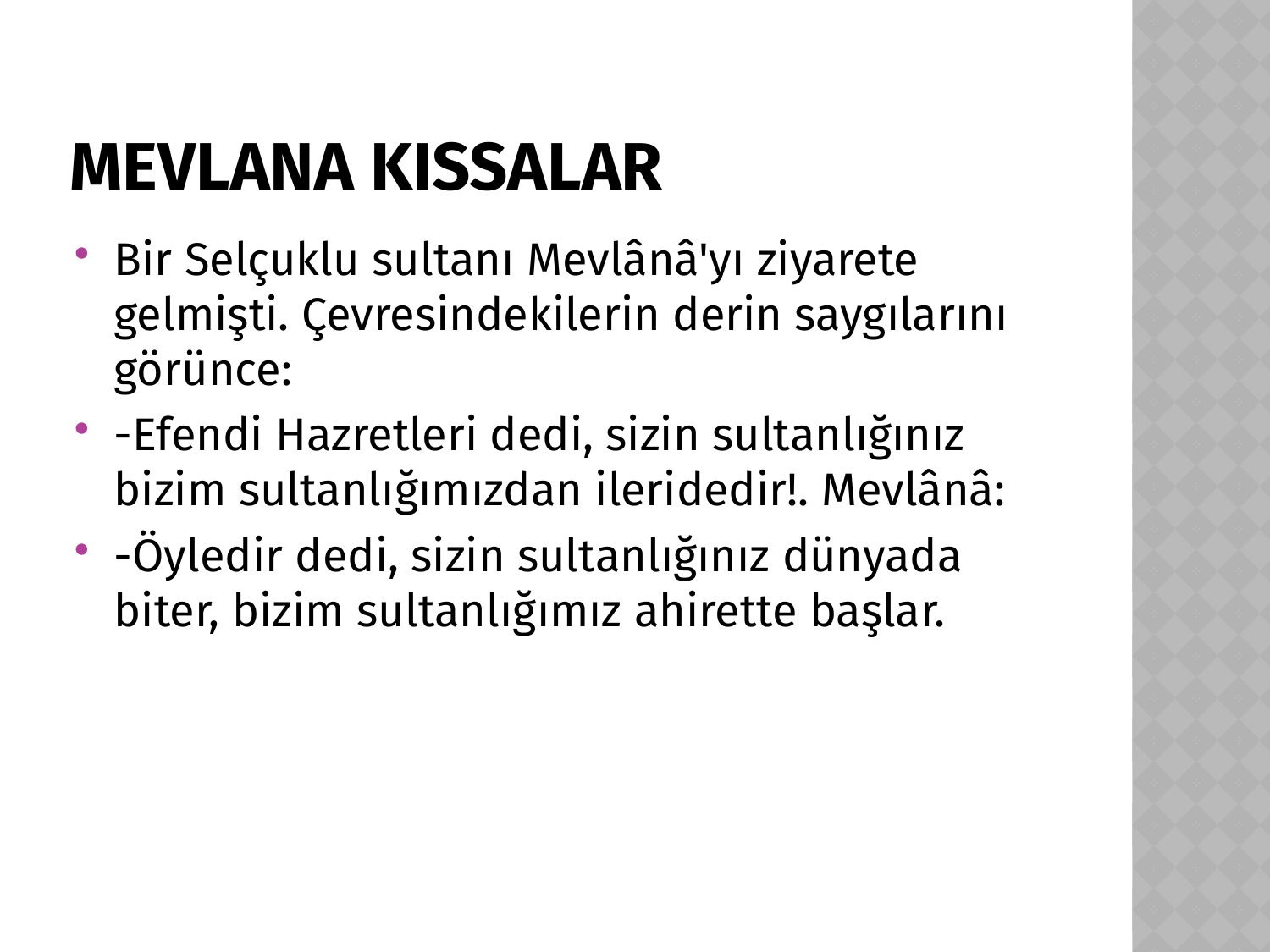

# Mevlana Kıssalar
Bir Selçuklu sultanı Mevlânâ'yı ziyarete gelmişti. Çevresindekilerin derin saygılarını görünce:
-Efendi Hazretleri dedi, sizin sultanlığınız bizim sultanlığımızdan ileridedir!. Mevlânâ:
-Öyledir dedi, sizin sultanlığınız dünyada biter, bizim sultanlığımız ahirette başlar.